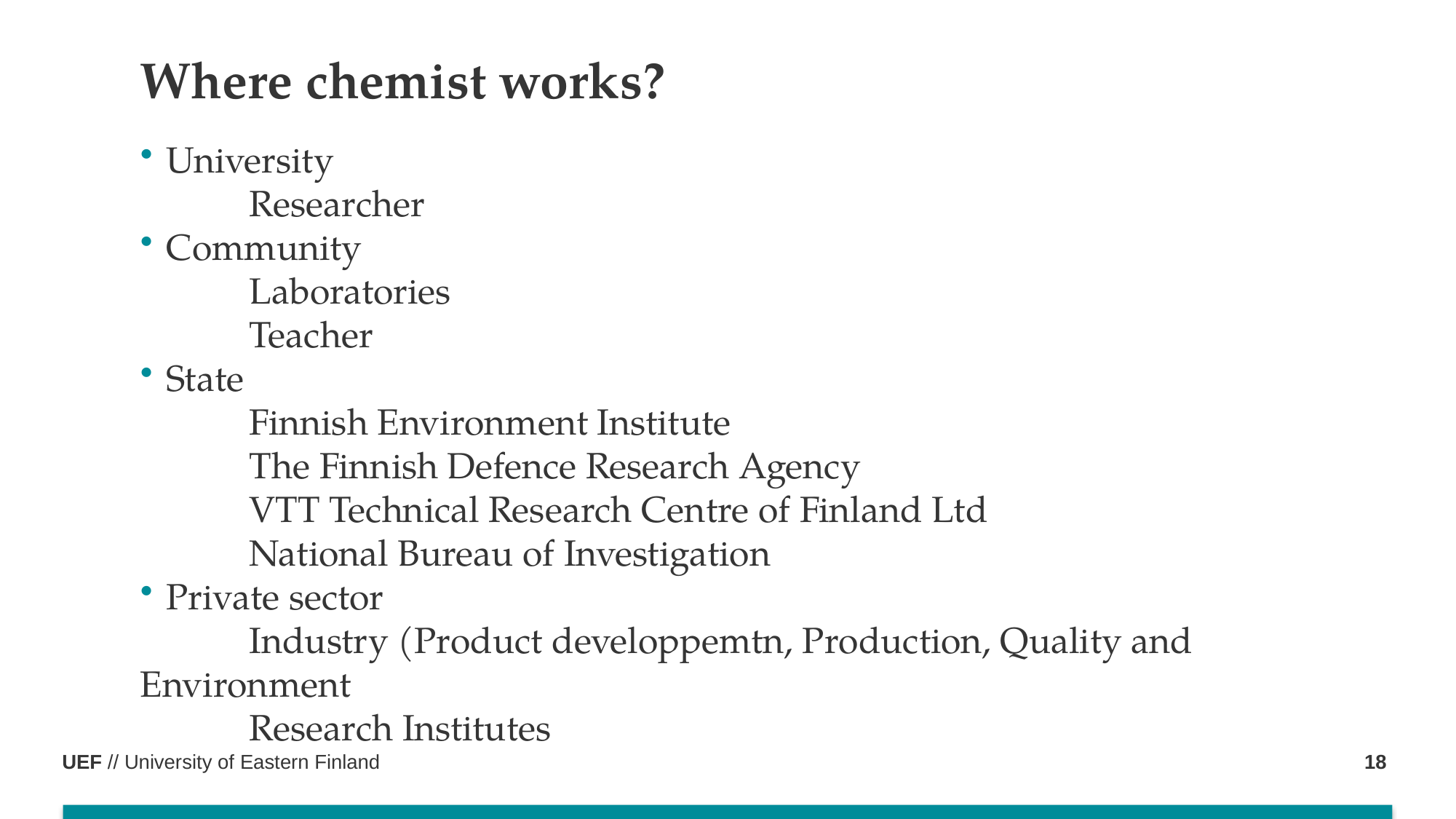

# Where chemist works?
University
	Researcher
Community
	Laboratories
	Teacher
State
	Finnish Environment Institute
	The Finnish Defence Research Agency
	VTT Technical Research Centre of Finland Ltd
	National Bureau of Investigation
Private sector
	Industry (Product developpemtn, Production, Quality and 	Environment
	Research Institutes
18